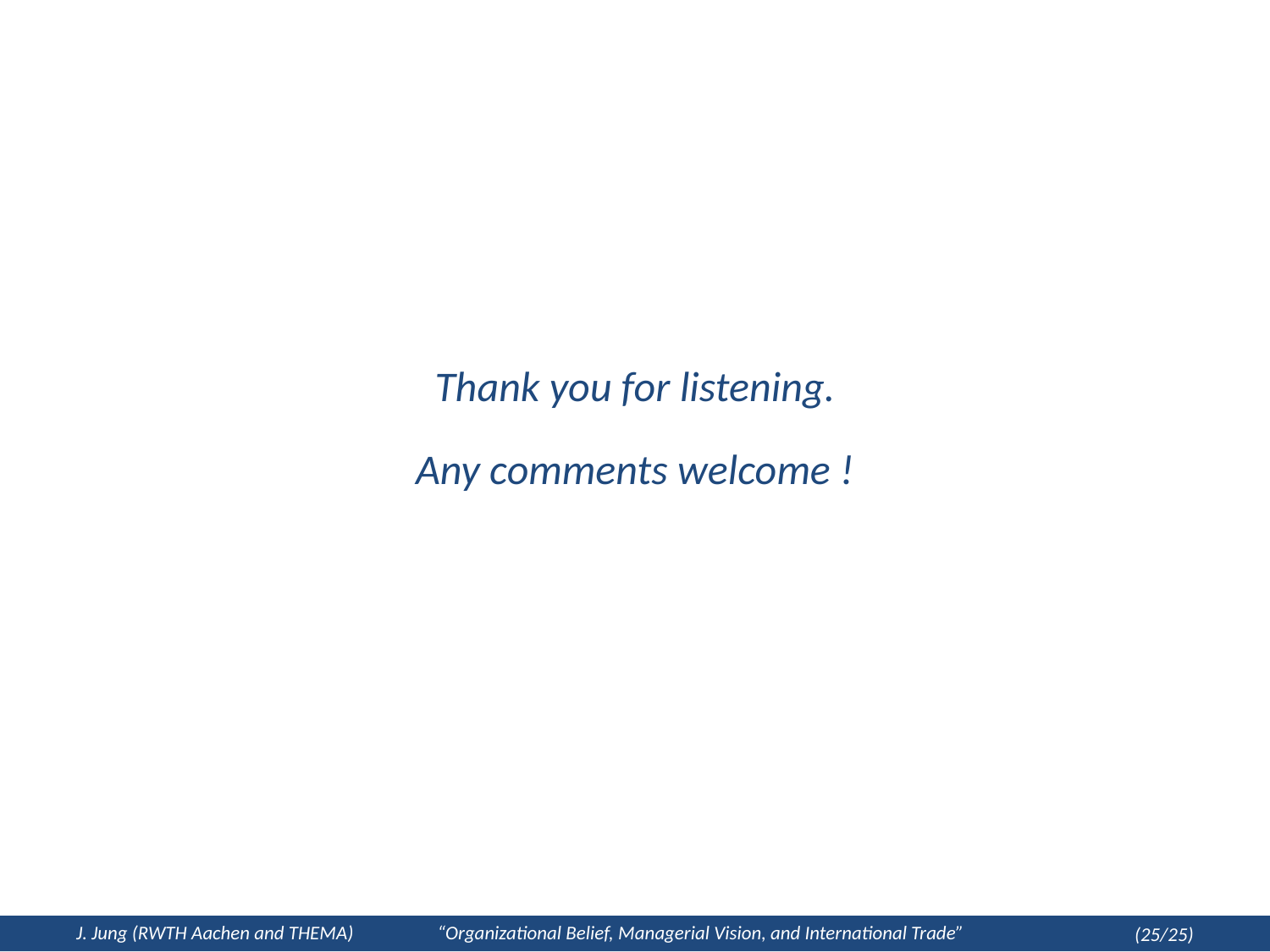

#

Thank you for listening.
Any comments welcome !
J. Jung (RWTH Aachen and THEMA)                   “Organizational Belief, Managerial Vision, and International Trade”
(25/25)